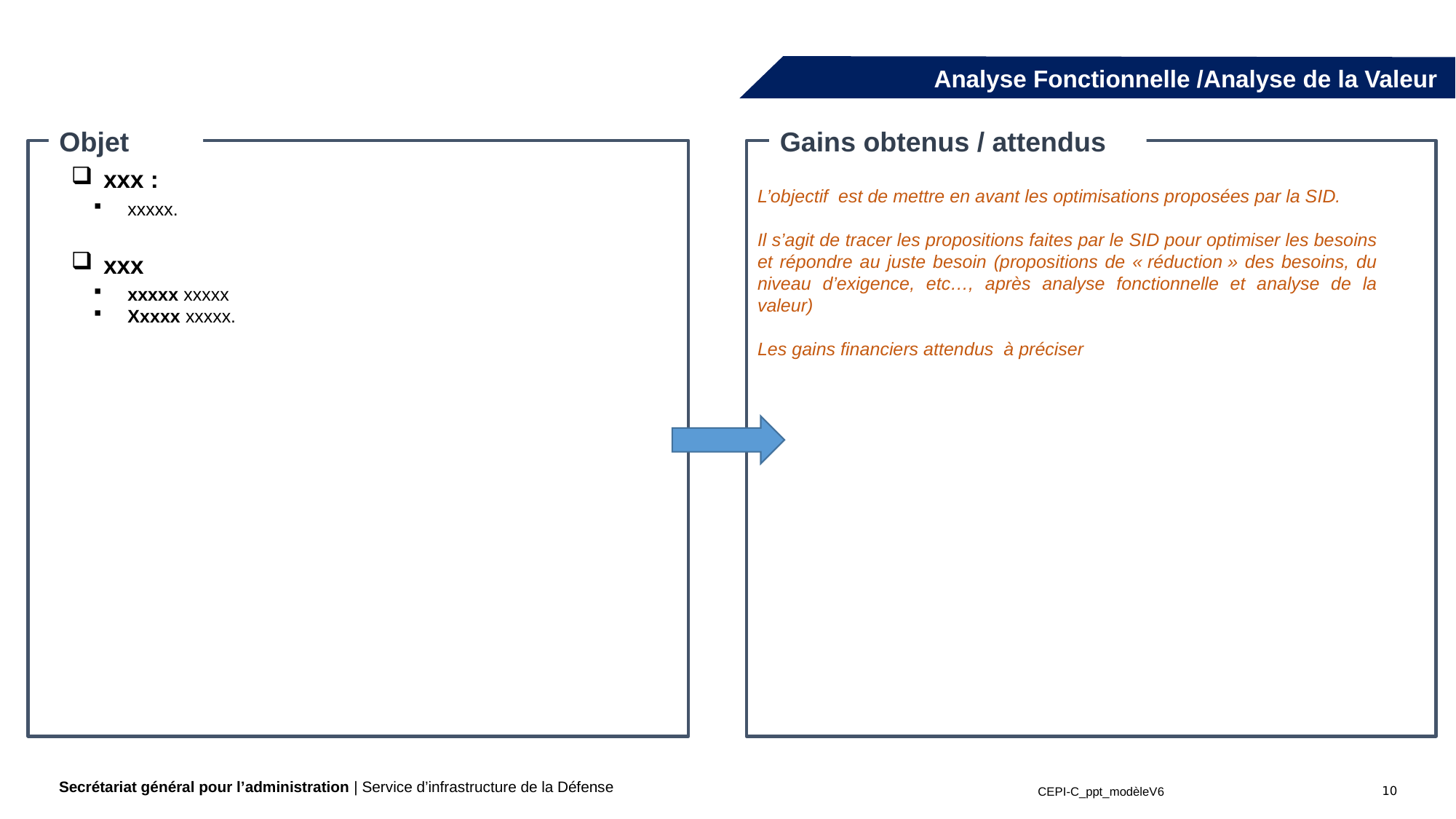

Analyse Fonctionnelle /Analyse de la Valeur
Objet
Gains obtenus / attendus

xxx :
xxxxx.

xxx
xxxxx xxxxx
Xxxxx xxxxx.

L’objectif  est de mettre en avant les optimisations proposées par la SID.

Il s’agit de tracer les propositions faites par le SID pour optimiser les besoins et répondre au juste besoin (propositions de « réduction » des besoins, du niveau d’exigence, etc…, après analyse fonctionnelle et analyse de la valeur)

Les gains financiers attendus  à préciser

10
CEPI-C_ppt_modèleV6